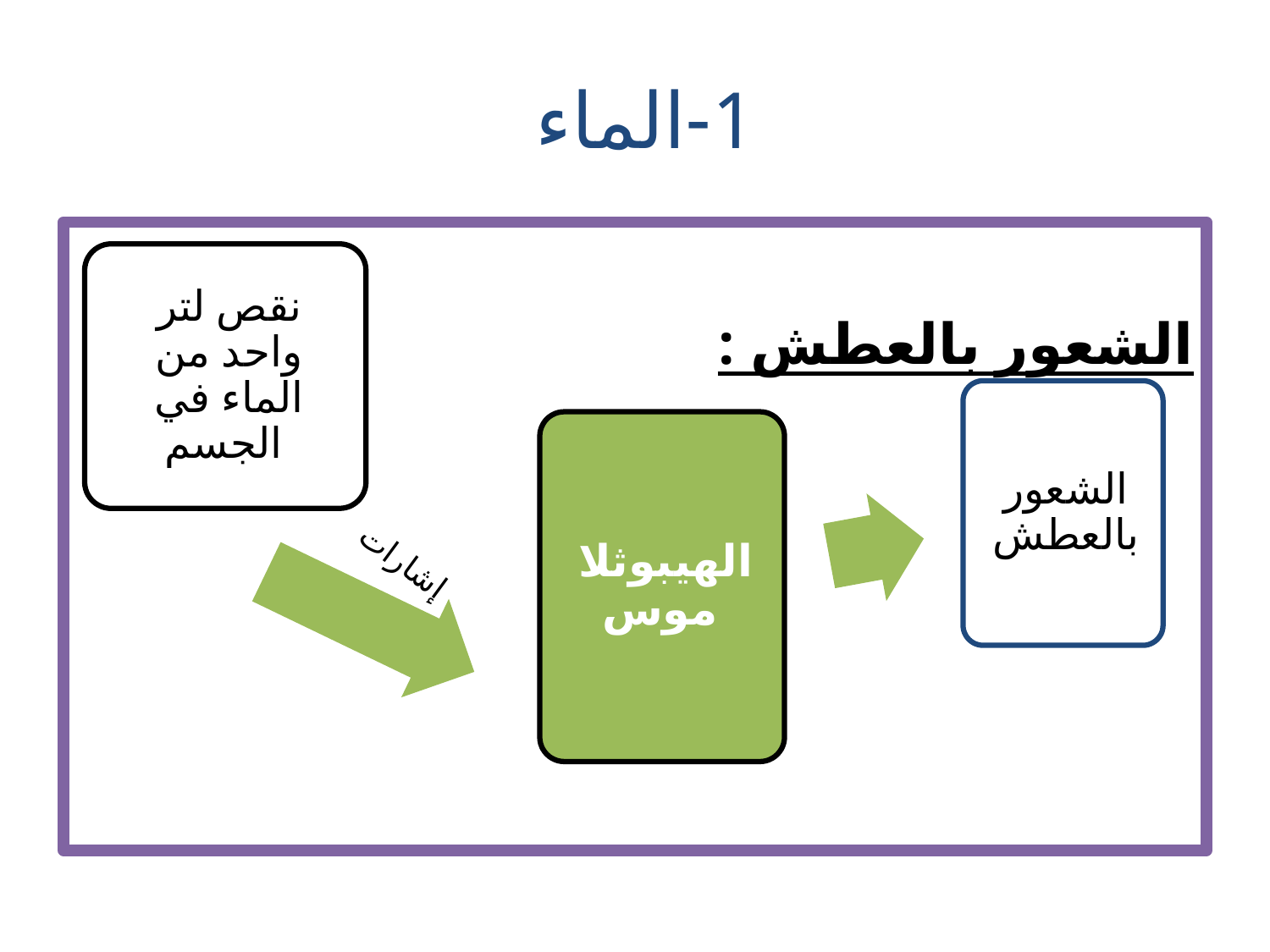

# 1-الماء
نقص لتر واحد من الماء في الجسم

الهيبوثلاموس

الشعور بالعطش

الشعور بالعطش :
إشارات